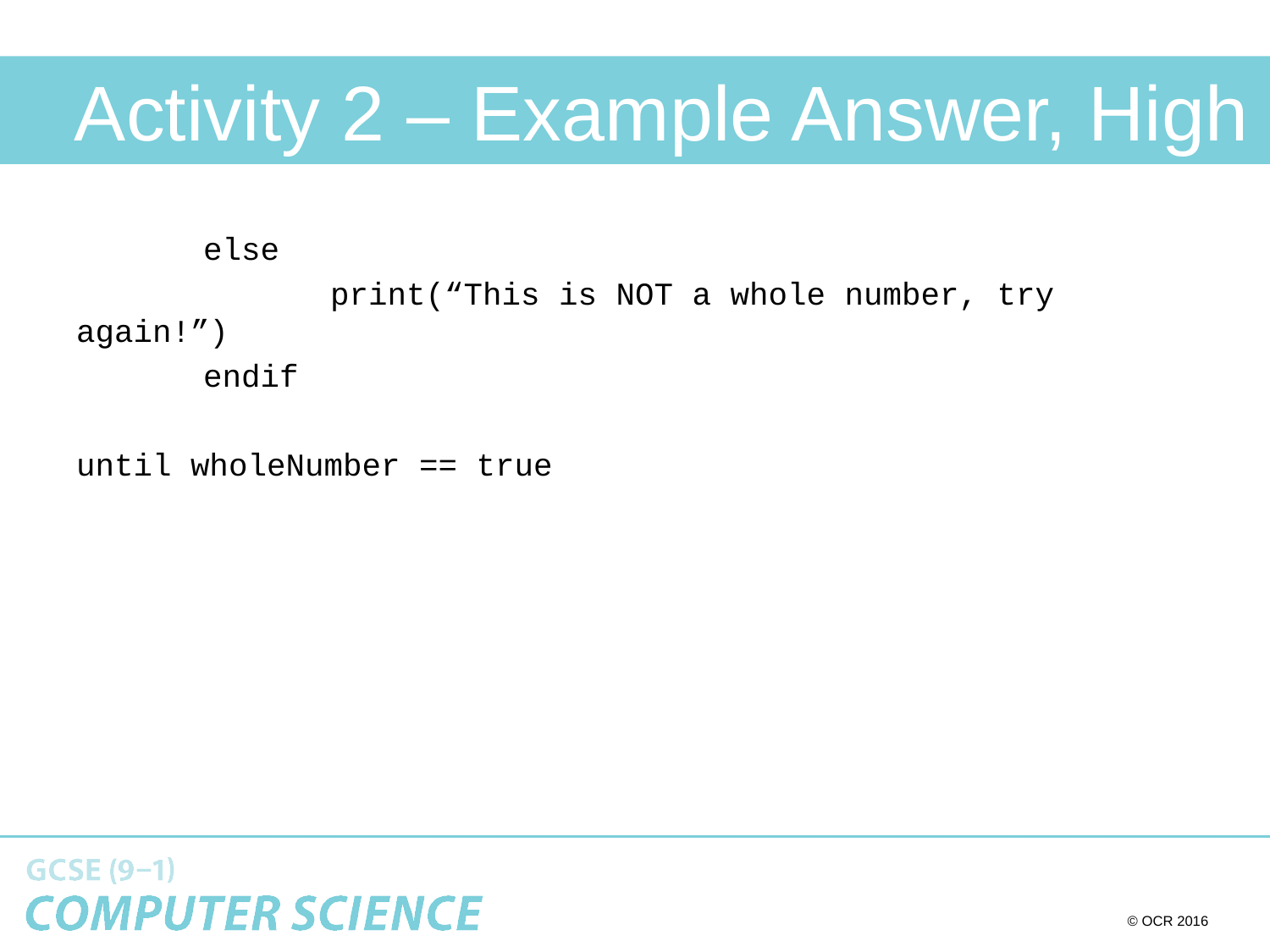

# Activity 2 – Example Answer, High
	else
		print(“This is NOT a whole number, try again!”)
	endif

until wholeNumber == true